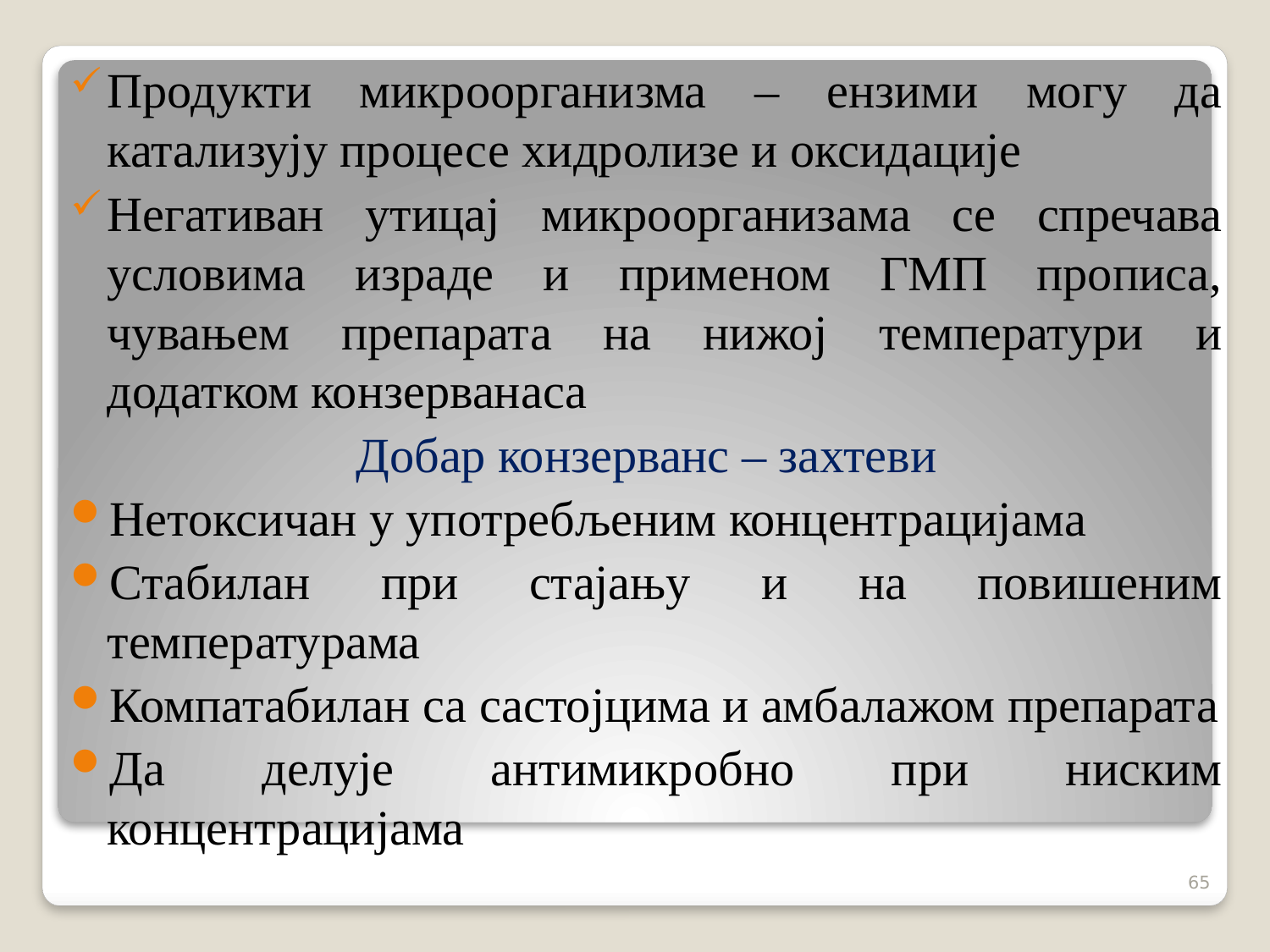

Продукти микроорганизма – ензими могу да катализују процесе хидролизе и оксидације
Негативан утицај микроорганизама се спречава условима израде и применом ГМП прописа, чувањем препарата на нижој температури и додатком конзерванаса
Добар конзерванс – захтеви
Нетоксичан у употребљеним концентрацијама
Стабилан при стајању и на повишеним температурама
Компатабилан са састојцима и амбалажом препарата
Да делује антимикробно при ниским концентрацијама
65